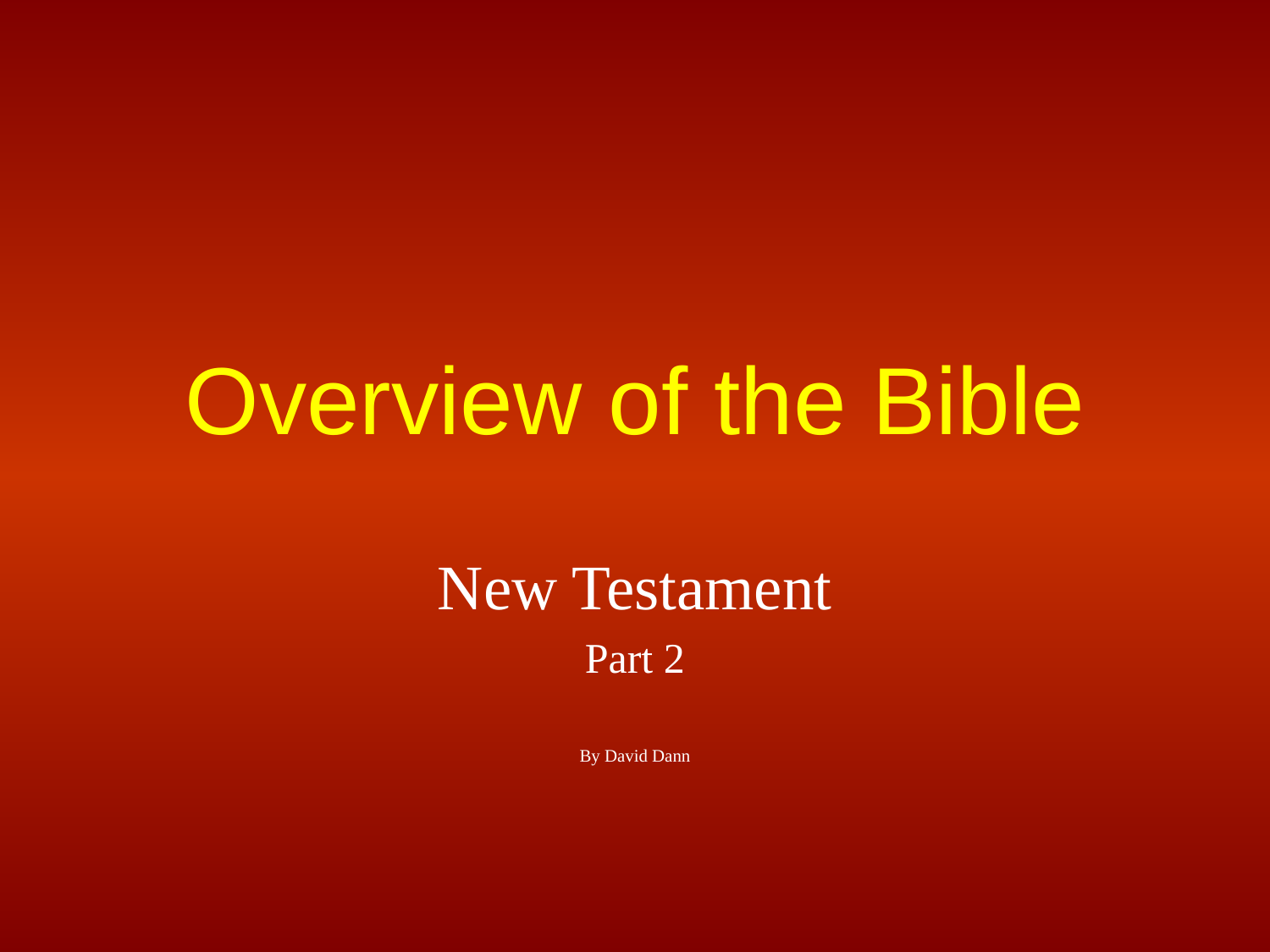

# Overview of the Bible
New Testament
Part 2

By David Dann